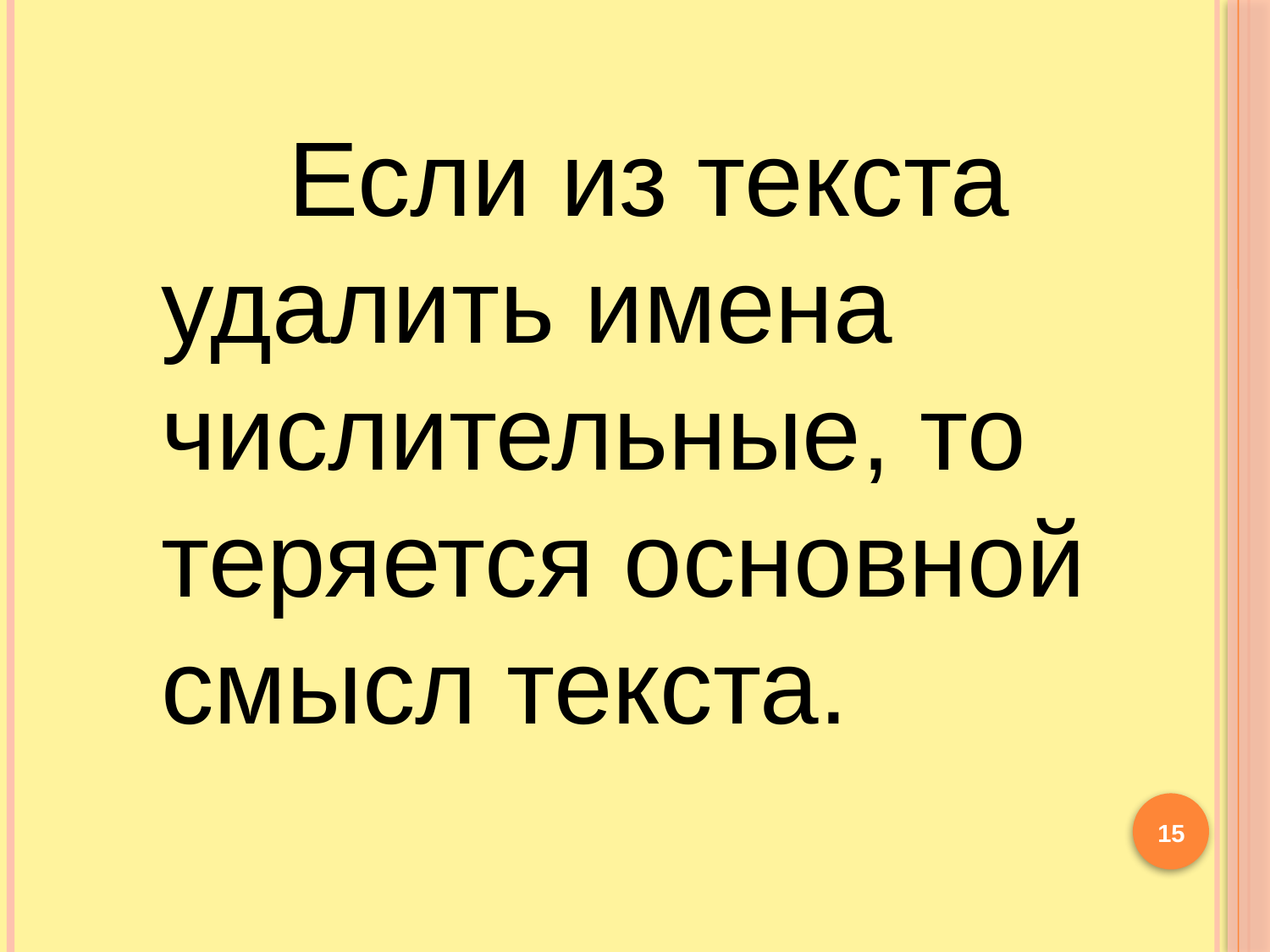

Если из текста удалить имена числительные, то теряется основной смысл текста.

15